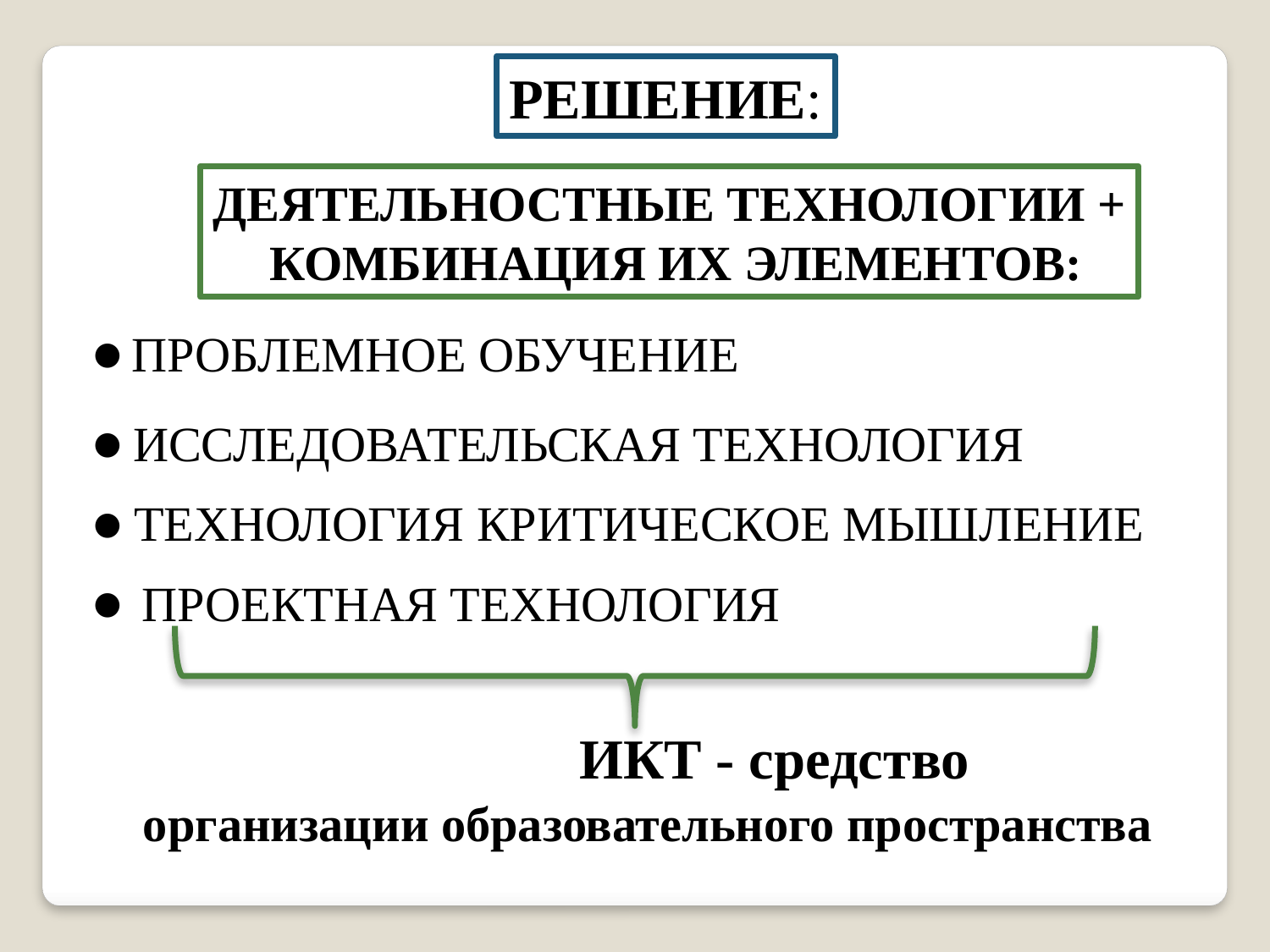

РЕШЕНИЕ:
ДЕЯТЕЛЬНОСТНЫЕ ТЕХНОЛОГИИ +
 КОМБИНАЦИЯ ИХ ЭЛЕМЕНТОВ:

ПРОБЛЕМНОЕ ОБУЧЕНИЕ
●
ИССЛЕДОВАТЕЛЬСКАЯ ТЕХНОЛОГИЯ
●
ТЕХНОЛОГИЯ КРИТИЧЕСКОЕ МЫШЛЕНИЕ
●
ПРОЕКТНАЯ ТЕХНОЛОГИЯ
●
ИКТ - средство
организации образовательного пространства